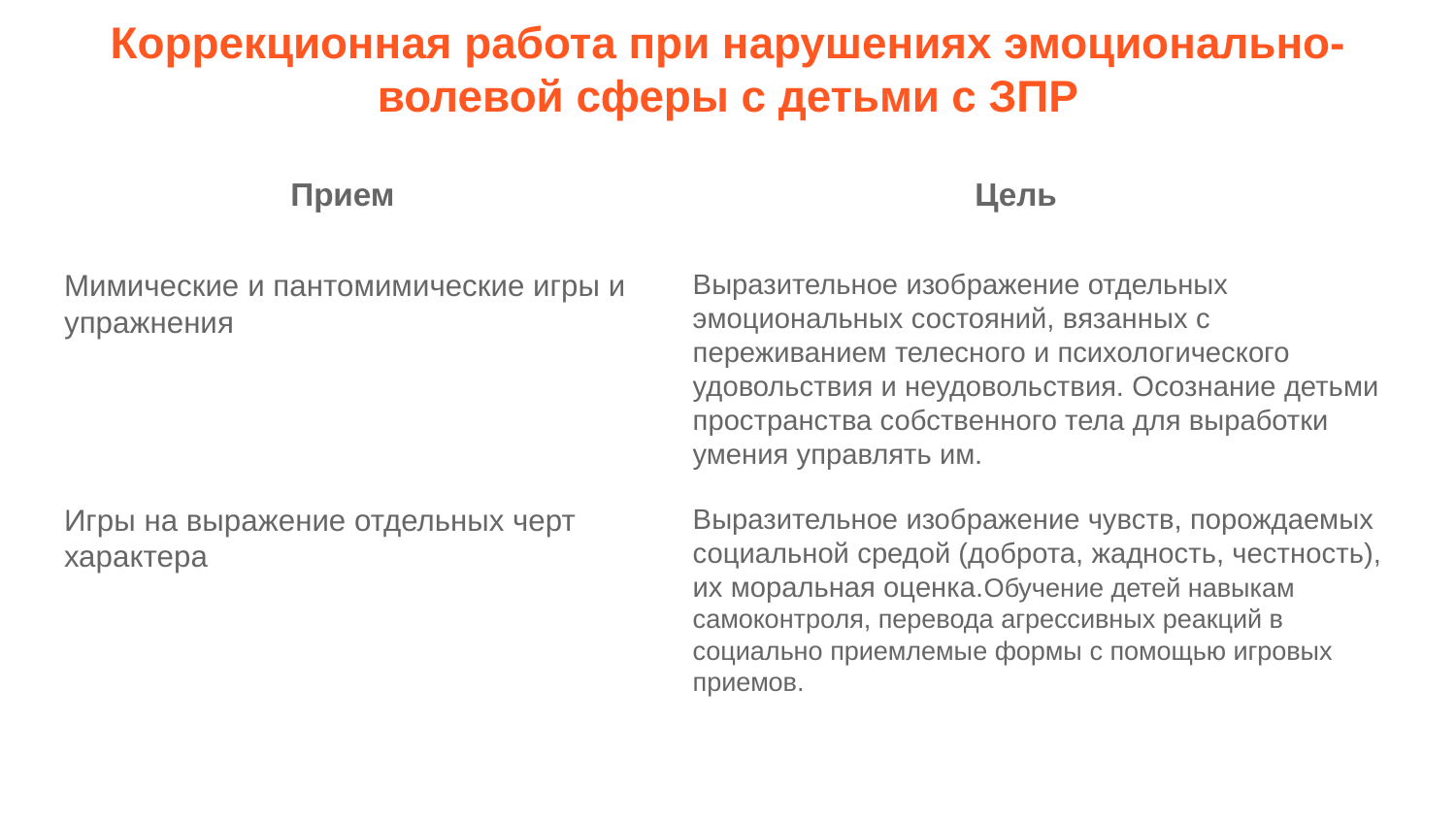

# Коррекционная работа при нарушениях эмоционально-волевой сферы с детьми с ЗПР
Прием
Цель
Мимические и пантомимические игры и упражнения
Выразительное изображение отдельных эмоциональных состояний, вязанных с переживанием телесного и психологического удовольствия и неудовольствия. Осознание детьми пространства собственного тела для выработки умения управлять им.
Игры на выражение отдельных черт характера
Выразительное изображение чувств, порождаемых социальной средой (доброта, жадность, честность), их моральная оценка.Обучение детей навыкам самоконтроля, перевода агрессивных реакций в социально приемлемые формы с помощью игровых приемов.